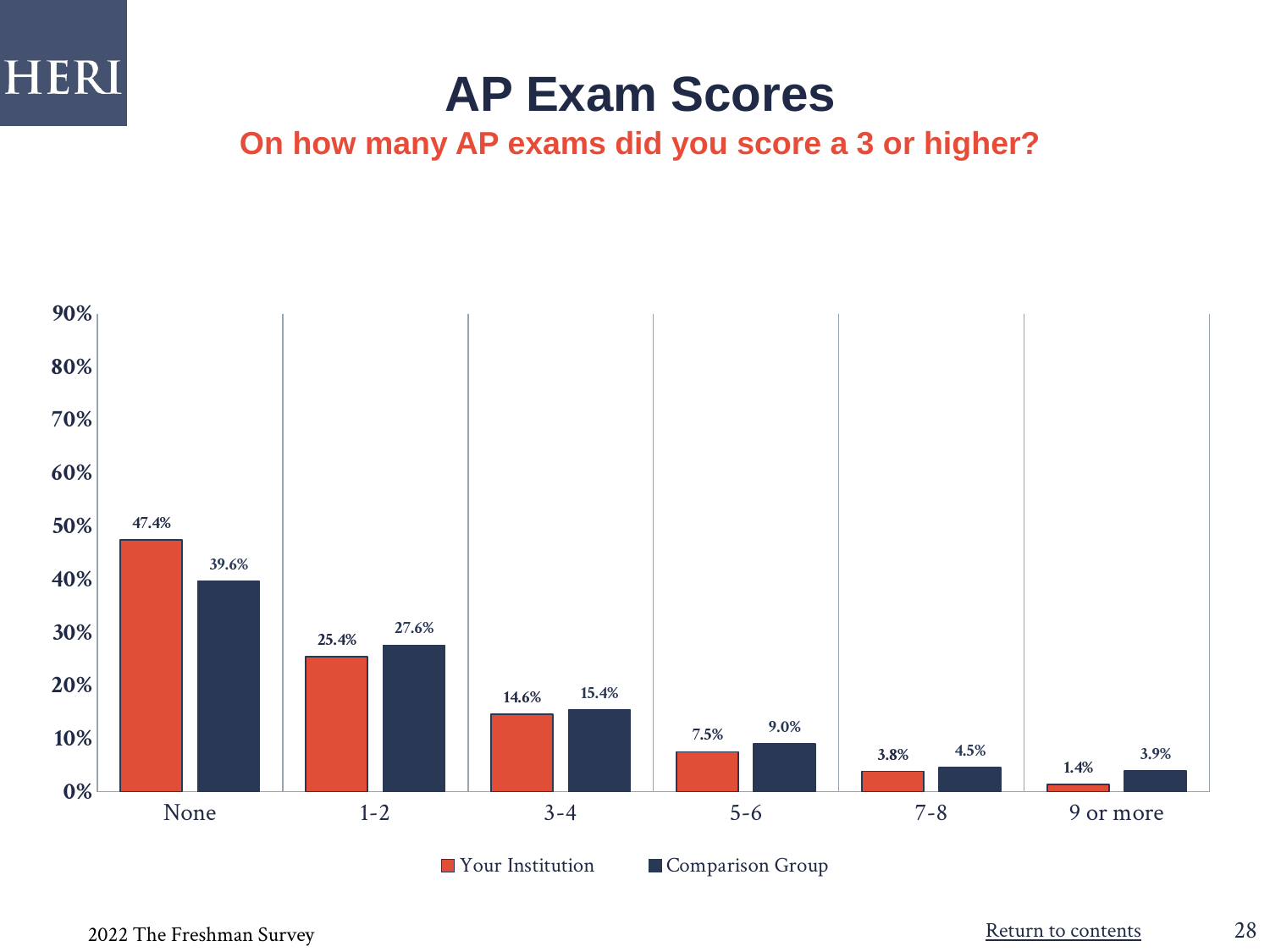

# AP Exam Scores
On how many AP exams did you score a 3 or higher?

### Chart: Sex

| Category |
|---|

### Chart

| Category | Your Institution | Comparison Group |
|---|---|---|
| None | 0.474 | 0.396 |
| 1-2 | 0.254 | 0.276 |
| 3-4 | 0.146 | 0.154 |
| 5-6 | 0.075 | 0.09 |
| 7-8 | 0.038 | 0.045 |
| 9 or more | 0.014 | 0.039 |
2022 The Freshman Survey
Return to contents
28